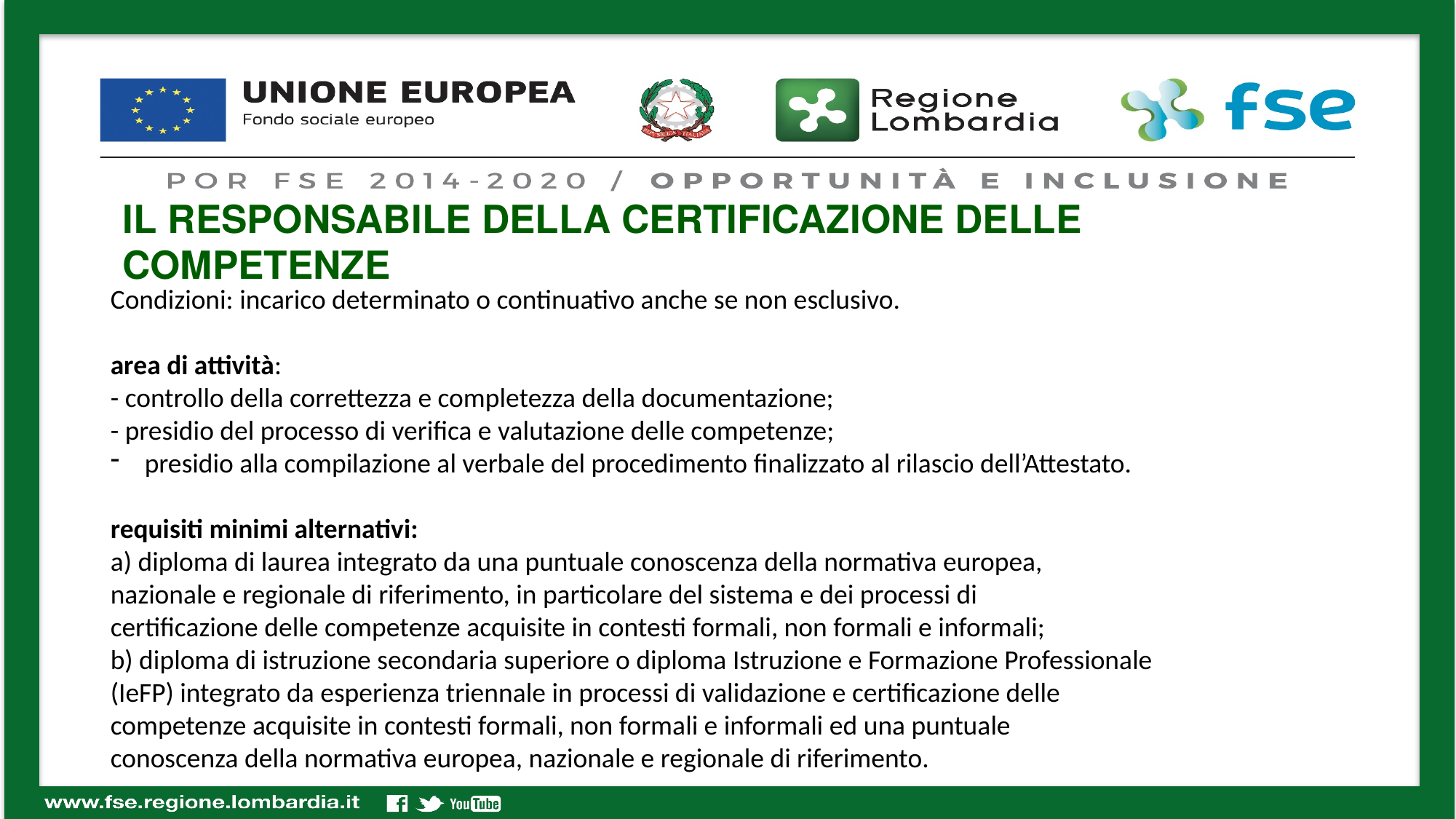

IL RESPONSABILE DELLA CERTIFICAZIONE DELLE COMPETENZE
Condizioni: incarico determinato o continuativo anche se non esclusivo.

area di attività:
- controllo della correttezza e completezza della documentazione;
- presidio del processo di verifica e valutazione delle competenze;
presidio alla compilazione al verbale del procedimento finalizzato al rilascio dell’Attestato.

requisiti minimi alternativi:
a) diploma di laurea integrato da una puntuale conoscenza della normativa europea,
nazionale e regionale di riferimento, in particolare del sistema e dei processi di
certificazione delle competenze acquisite in contesti formali, non formali e informali;
b) diploma di istruzione secondaria superiore o diploma Istruzione e Formazione Professionale
(IeFP) integrato da esperienza triennale in processi di validazione e certificazione delle
competenze acquisite in contesti formali, non formali e informali ed una puntuale
conoscenza della normativa europea, nazionale e regionale di riferimento.